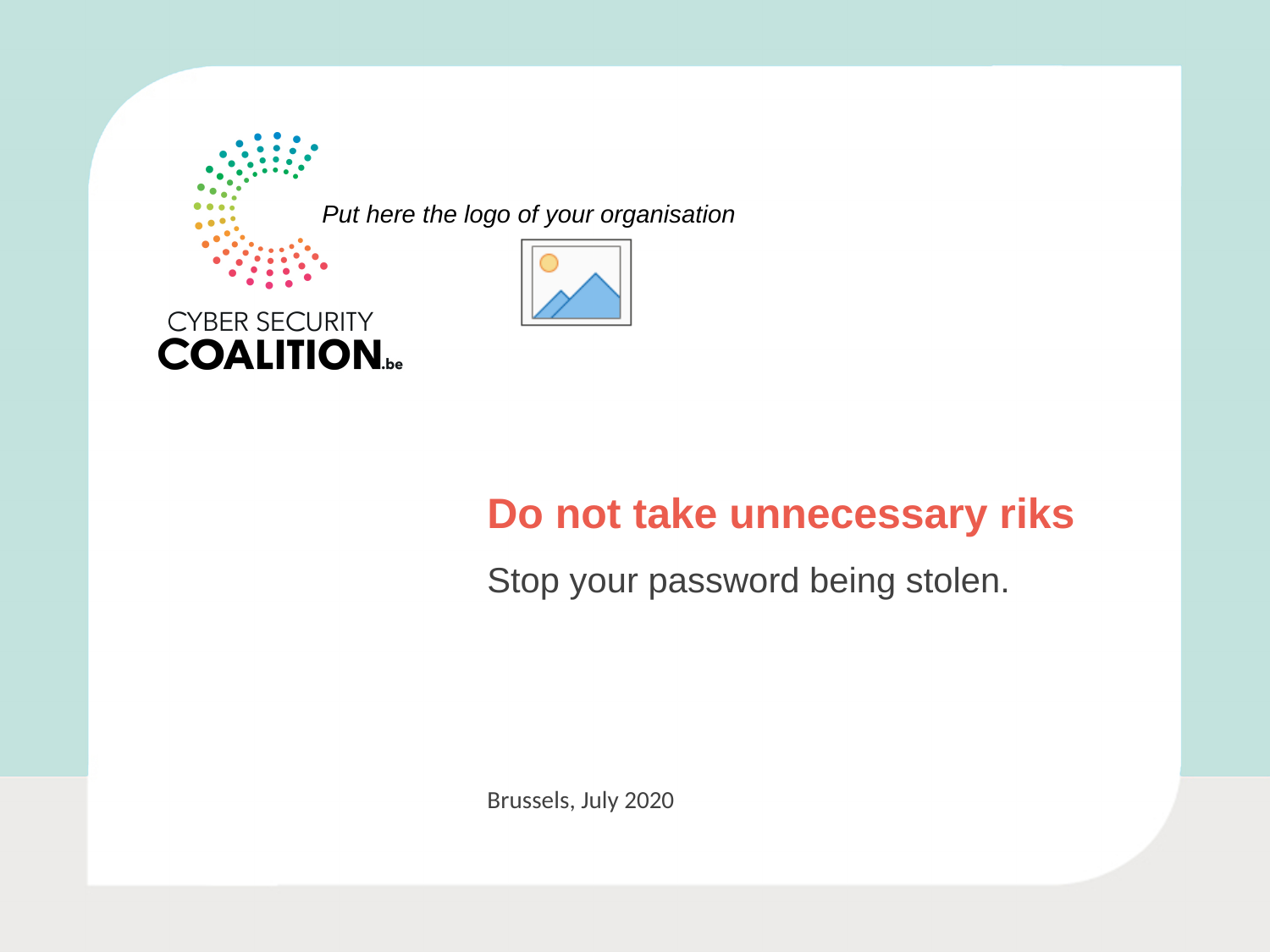

Do not take unnecessary riks
Stop your password being stolen.
Brussels, July 2020